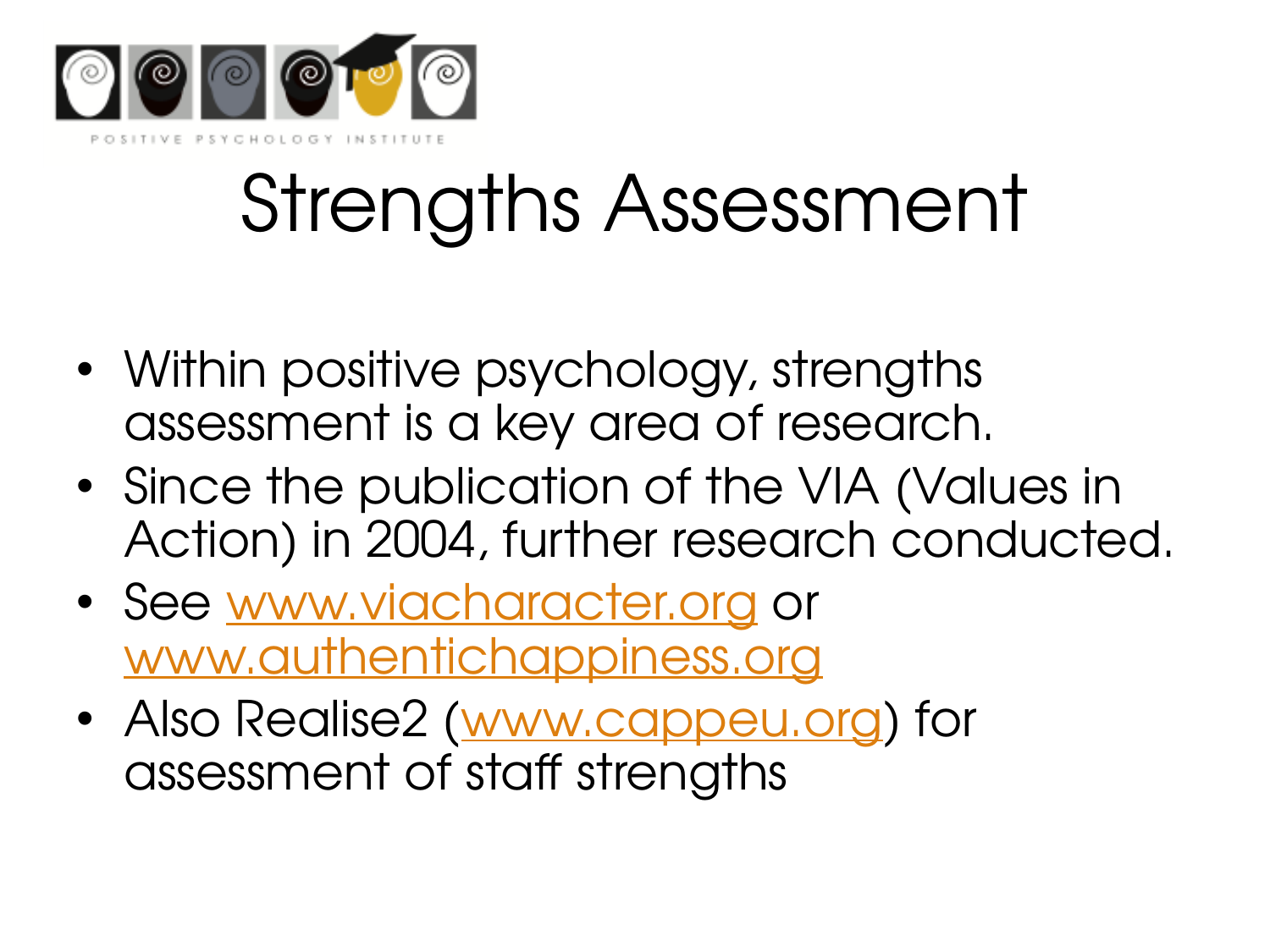

Strengths Assessment
Within positive psychology, strengths assessment is a key area of research.
Since the publication of the VIA (Values in Action) in 2004, further research conducted.
See www.viacharacter.org or www.authentichappiness.org
Also Realise2 (www.cappeu.org) for assessment of staff strengths